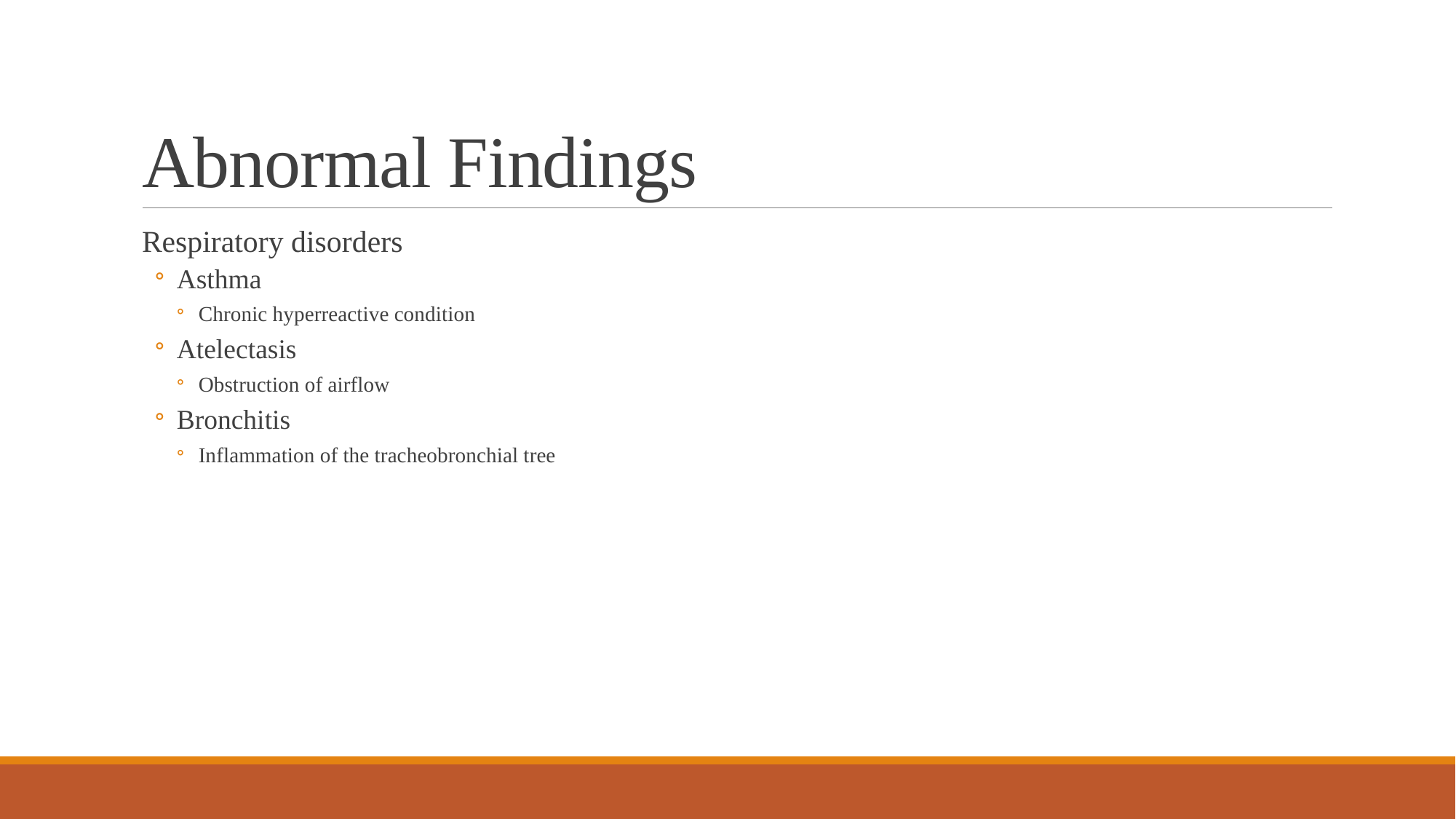

# Abnormal Findings
Respiratory disorders
Asthma
Chronic hyperreactive condition
Atelectasis
Obstruction of airflow
Bronchitis
Inflammation of the tracheobronchial tree